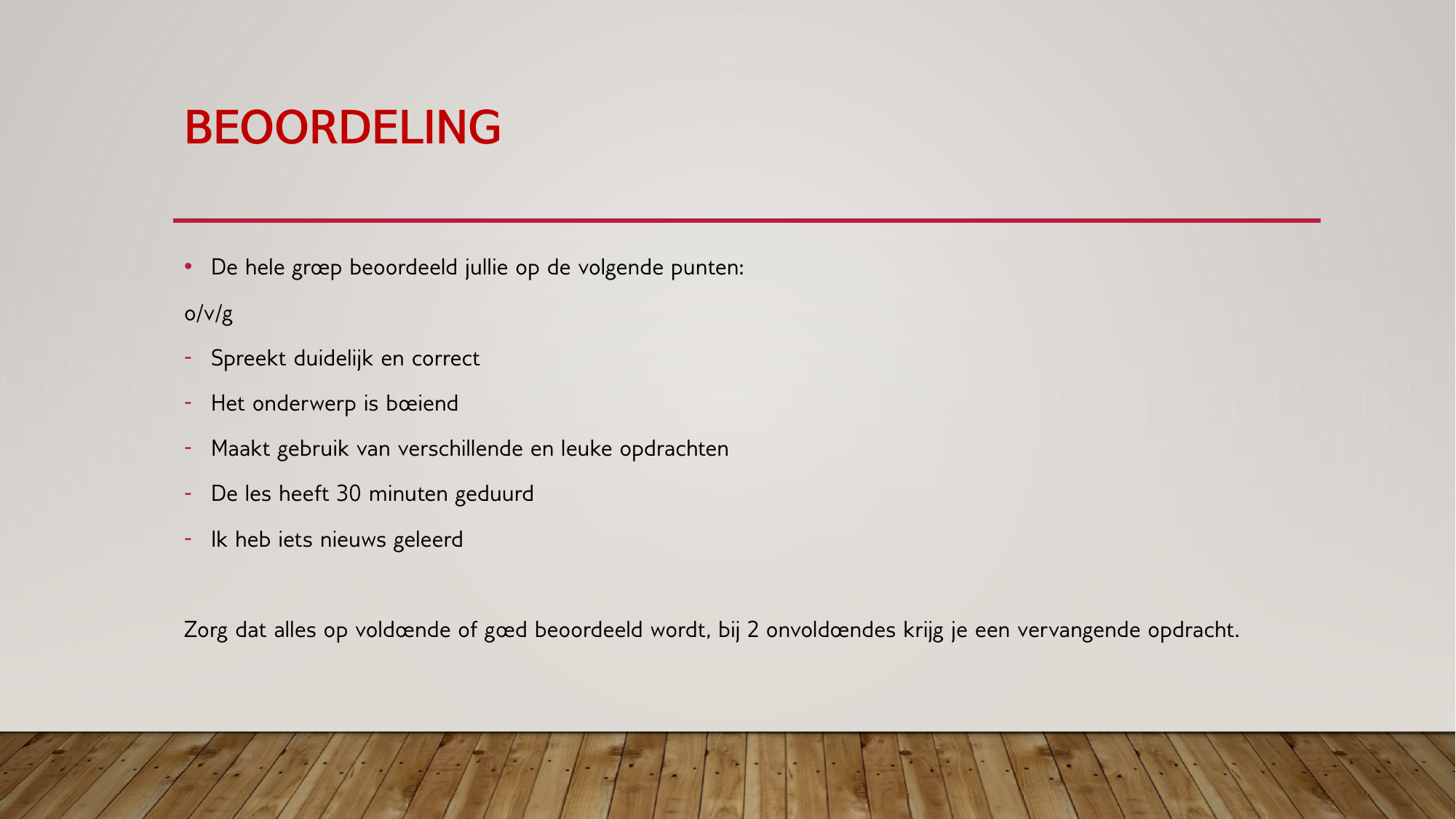

# Beoordeling
De hele groep beoordeeld jullie op de volgende punten:
o/v/g
Spreekt duidelijk en correct
Het onderwerp is boeiend
Maakt gebruik van verschillende en leuke opdrachten
De les heeft 30 minuten geduurd
Ik heb iets nieuws geleerd

Zorg dat alles op voldoende of goed beoordeeld wordt, bij 2 onvoldoendes krijg je een vervangende opdracht.